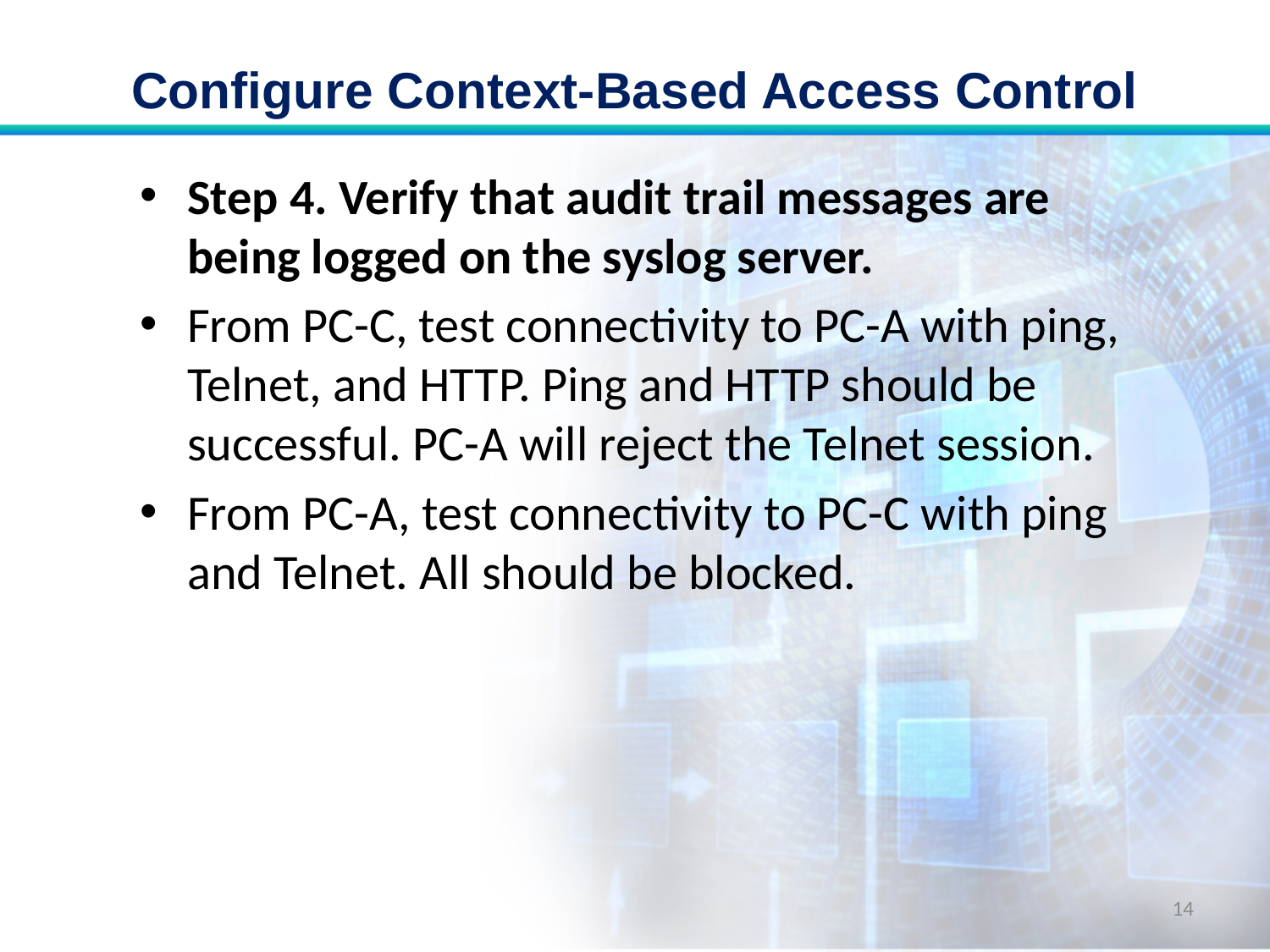

# Configure Context-Based Access Control
Step 4. Verify that audit trail messages are being logged on the syslog server.
From PC-C, test connectivity to PC-A with ping, Telnet, and HTTP. Ping and HTTP should be successful. PC-A will reject the Telnet session.
From PC-A, test connectivity to PC-C with ping and Telnet. All should be blocked.
14